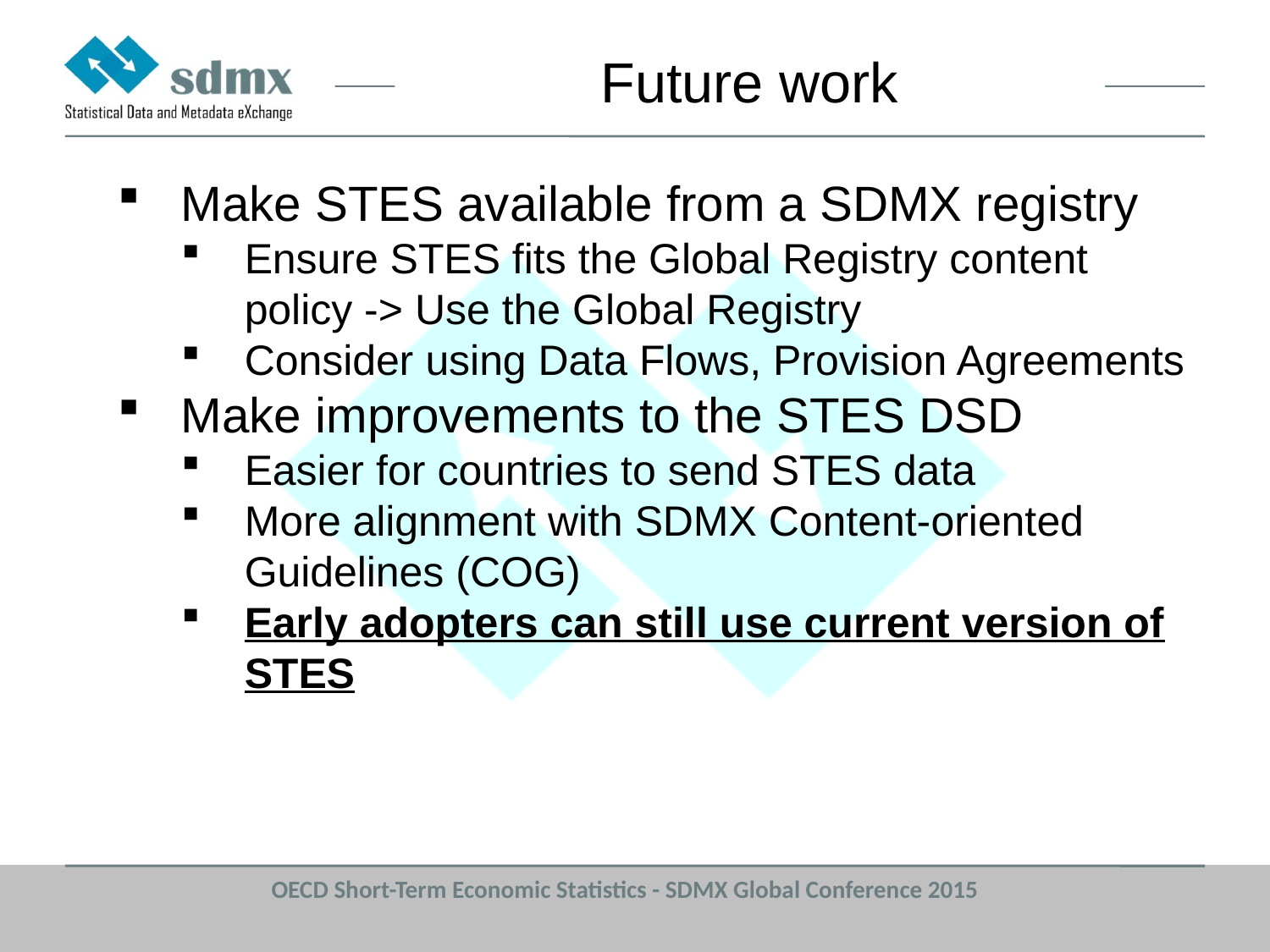

Future work
Make STES available from a SDMX registry
Ensure STES fits the Global Registry content policy -> Use the Global Registry
Consider using Data Flows, Provision Agreements
Make improvements to the STES DSD
Easier for countries to send STES data
More alignment with SDMX Content-oriented Guidelines (COG)
Early adopters can still use current version of STES
OECD Short-Term Economic Statistics - SDMX Global Conference 2015